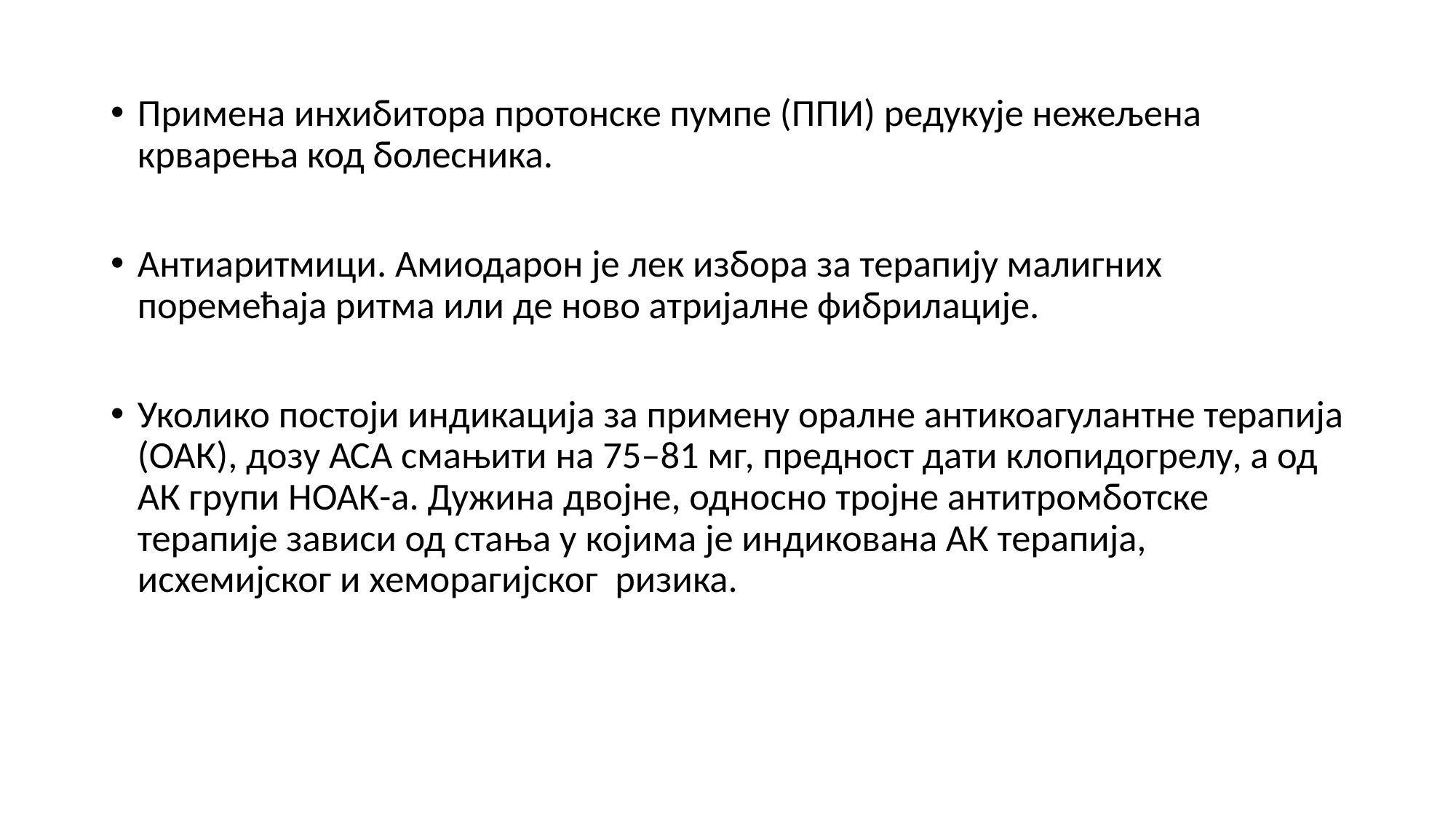

Примена инхибитора протонске пумпе (ППИ) редукује нежељена крварења код болесника.

Антиаритмици. Амиодарон је лек избора за терапију малигних поремећаја ритма или де ново атријалне фибрилације.

Уколико постоји индикација за примену оралне антикоагулантне терапија (ОАК), дозу АСА смањити на 75–81 мг, предност дати клопидогрелу, а од АК групи НОАК-а. Дужина двојне, односно тројне антитромботске терапије зависи од стања у којима је индикована АК терапија,  исхемијског и хеморагијског  ризика.